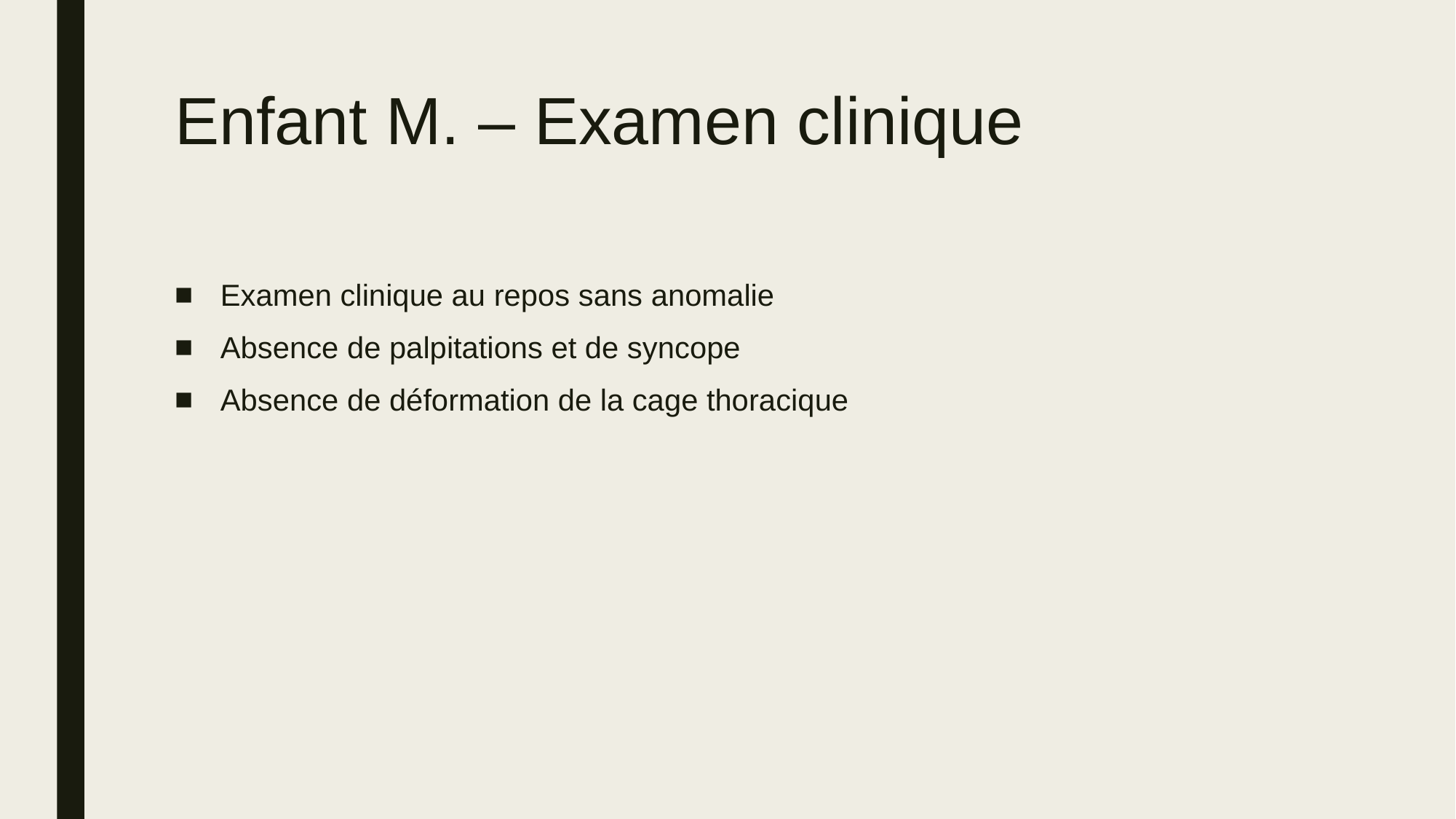

# Enfant M. – Examen clinique
Examen clinique au repos sans anomalie
Absence de palpitations et de syncope
Absence de déformation de la cage thoracique